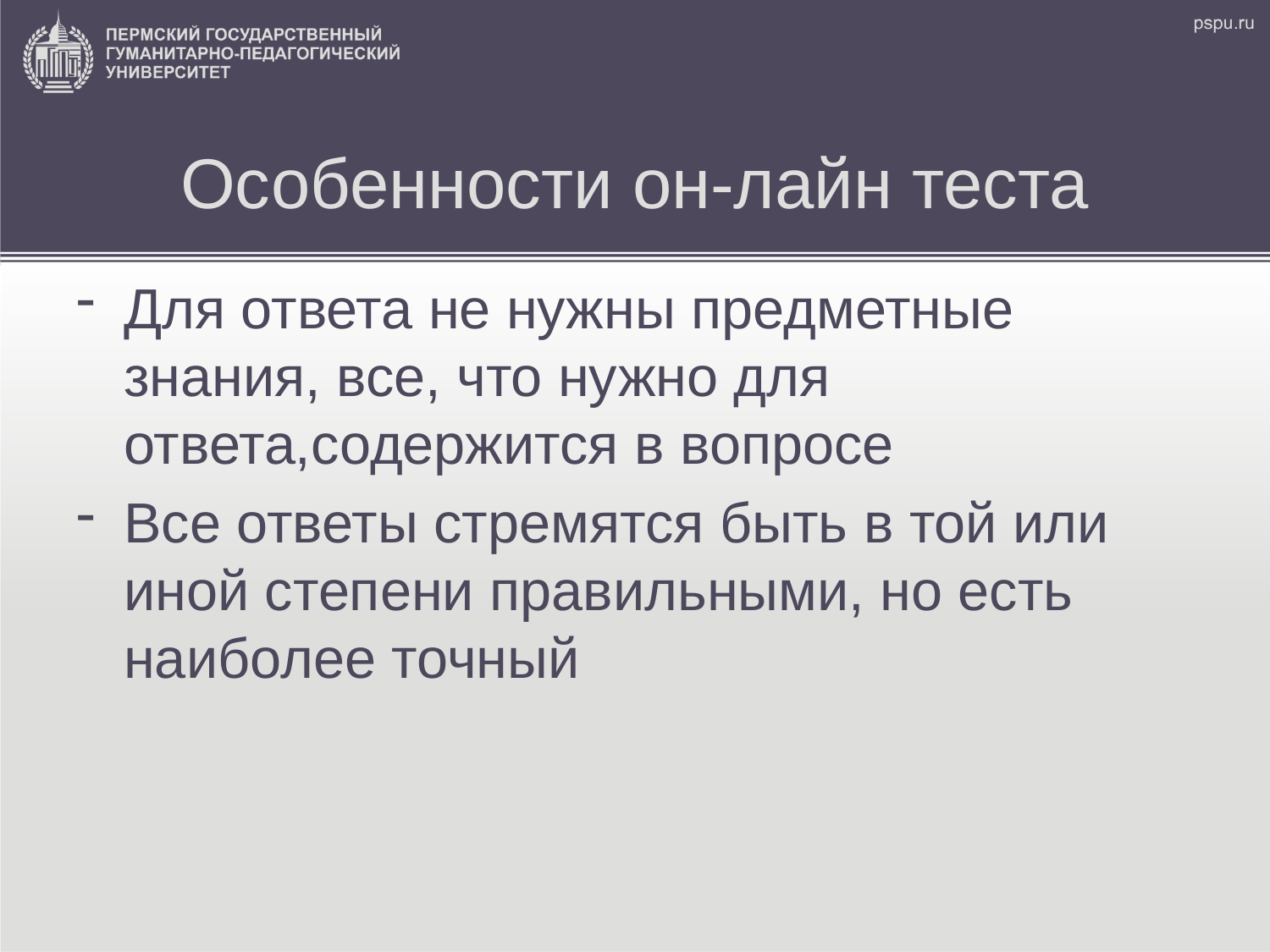

# Особенности он-лайн теста
Для ответа не нужны предметные знания, все, что нужно для ответа,содержится в вопросе
Все ответы стремятся быть в той или иной степени правильными, но есть наиболее точный